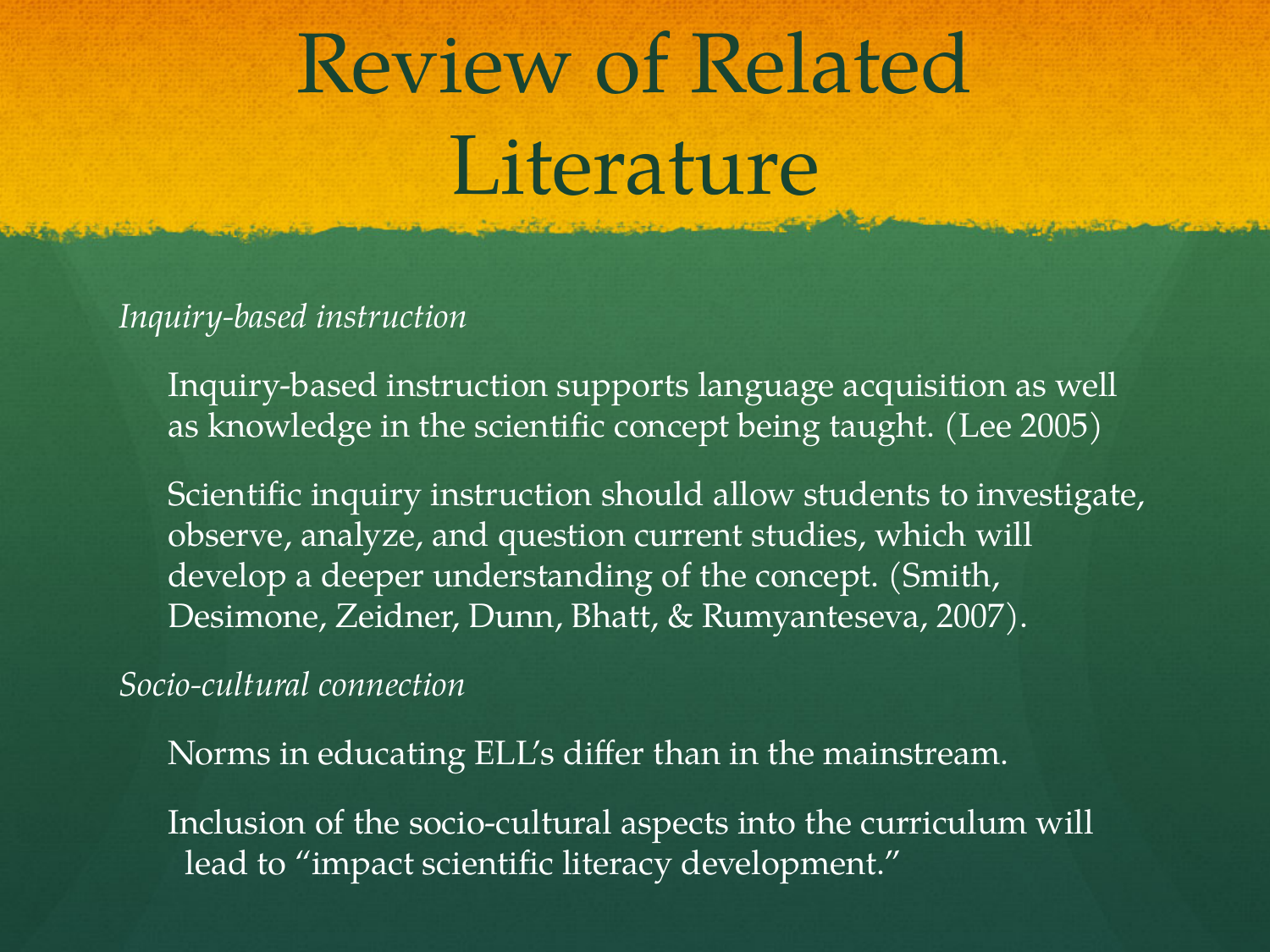

# Review of Related Literature
Inquiry-based instruction
	Inquiry-based instruction supports language acquisition as well as knowledge in the scientific concept being taught. (Lee 2005)
	Scientific inquiry instruction should allow students to investigate, observe, analyze, and question current studies, which will develop a deeper understanding of the concept. (Smith, Desimone, Zeidner, Dunn, Bhatt, & Rumyanteseva, 2007).
Socio-cultural connection
		Norms in educating ELL’s differ than in the mainstream.
		Inclusion of the socio-cultural aspects into the curriculum will         lead to “impact scientific literacy development.”